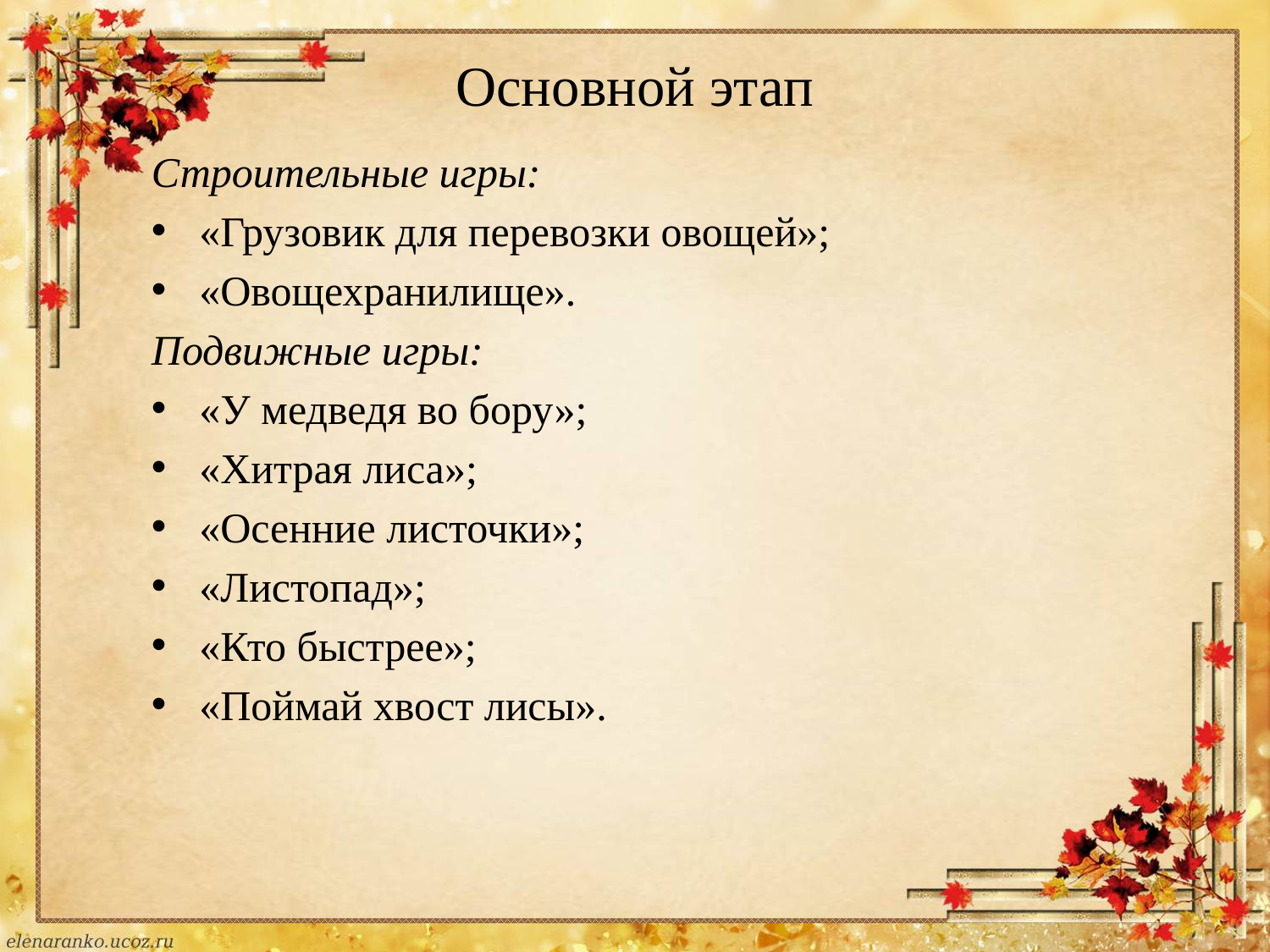

# Основной этап
Строительные игры:
«Грузовик для перевозки овощей»;
«Овощехранилище».
Подвижные игры:
«У медведя во бору»;
«Хитрая лиса»;
«Осенние листочки»;
«Листопад»;
«Кто быстрее»;
«Поймай хвост лисы».